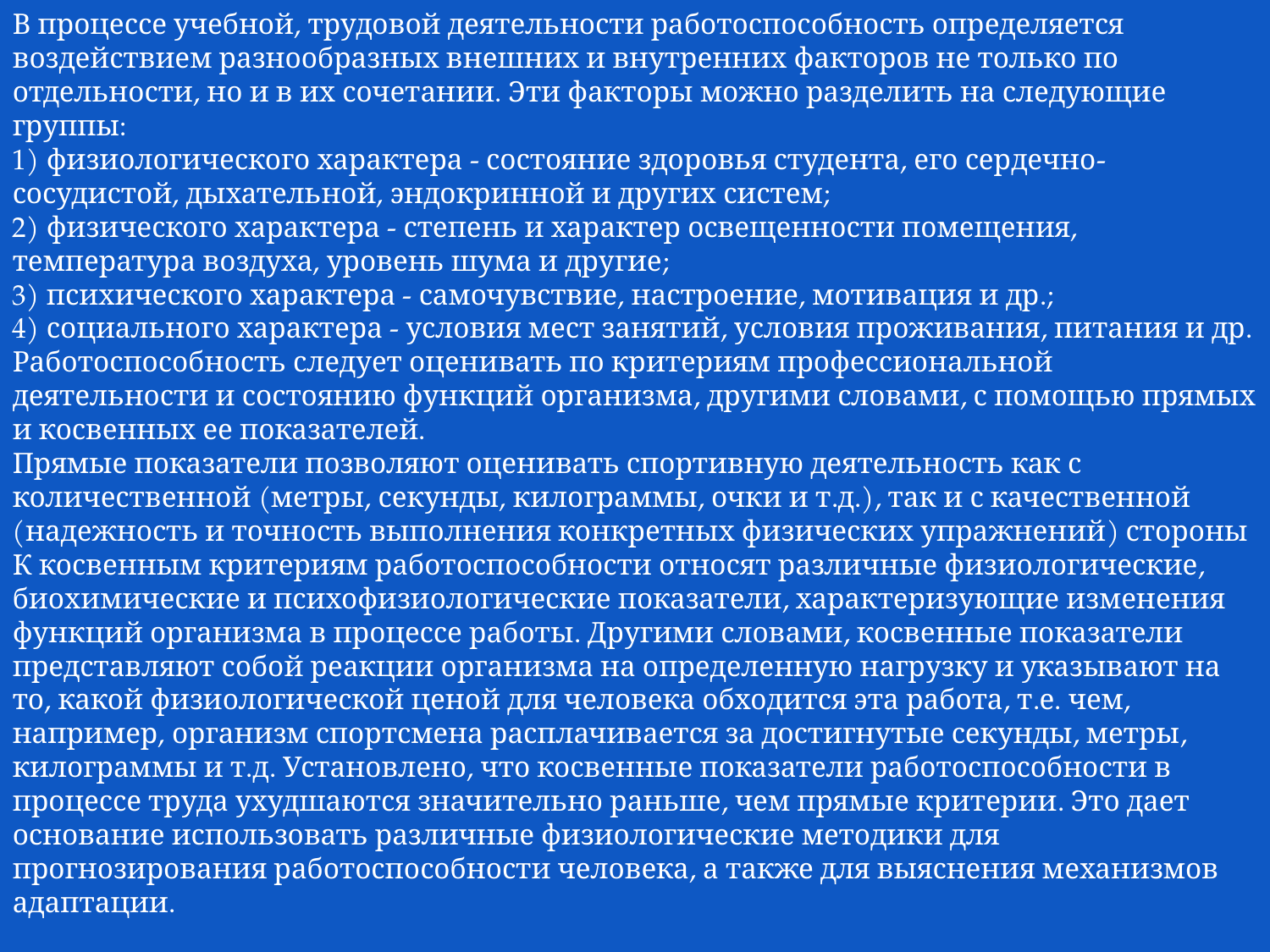

В процессе учебной, трудовой деятельности работоспособность определяется воздействием разнообразных внешних и внутренних факторов не только по отдельности, но и в их сочетании. Эти факторы можно разделить на следующие группы:
1) физиологического характера - состояние здоровья студента, его сердечно-сосудистой, дыхательной, эндокринной и других систем;
2) физического характера - степень и характер освещенности помещения, температура воздуха, уровень шума и другие;
3) психического характера - самочувствие, настроение, мотивация и др.;
4) социального характера - условия мест занятий, условия проживания, питания и др.
Работоспособность следует оценивать по критериям профессиональной деятельности и состоянию функций организма, другими словами, с помощью прямых и косвенных ее показателей.
Прямые показатели позволяют оценивать спортивную деятельность как с количественной (метры, секунды, килограммы, очки и т.д.), так и с качественной (надежность и точность выполнения конкретных физических упражнений) стороны
К косвенным критериям работоспособности относят различные физиологические, биохимические и психофизиологические показатели, характеризующие изменения функций организма в процессе работы. Другими словами, косвенные показатели представляют собой реакции организма на определенную нагрузку и указывают на то, какой физиологической ценой для человека обходится эта работа, т.е. чем, например, организм спортсмена расплачивается за достигнутые секунды, метры, килограммы и т.д. Установлено, что косвенные показатели работоспособности в процессе труда ухудшаются значительно раньше, чем прямые критерии. Это дает основание использовать различные физиологические методики для прогнозирования работоспособности человека, а также для выяснения механизмов адаптации.